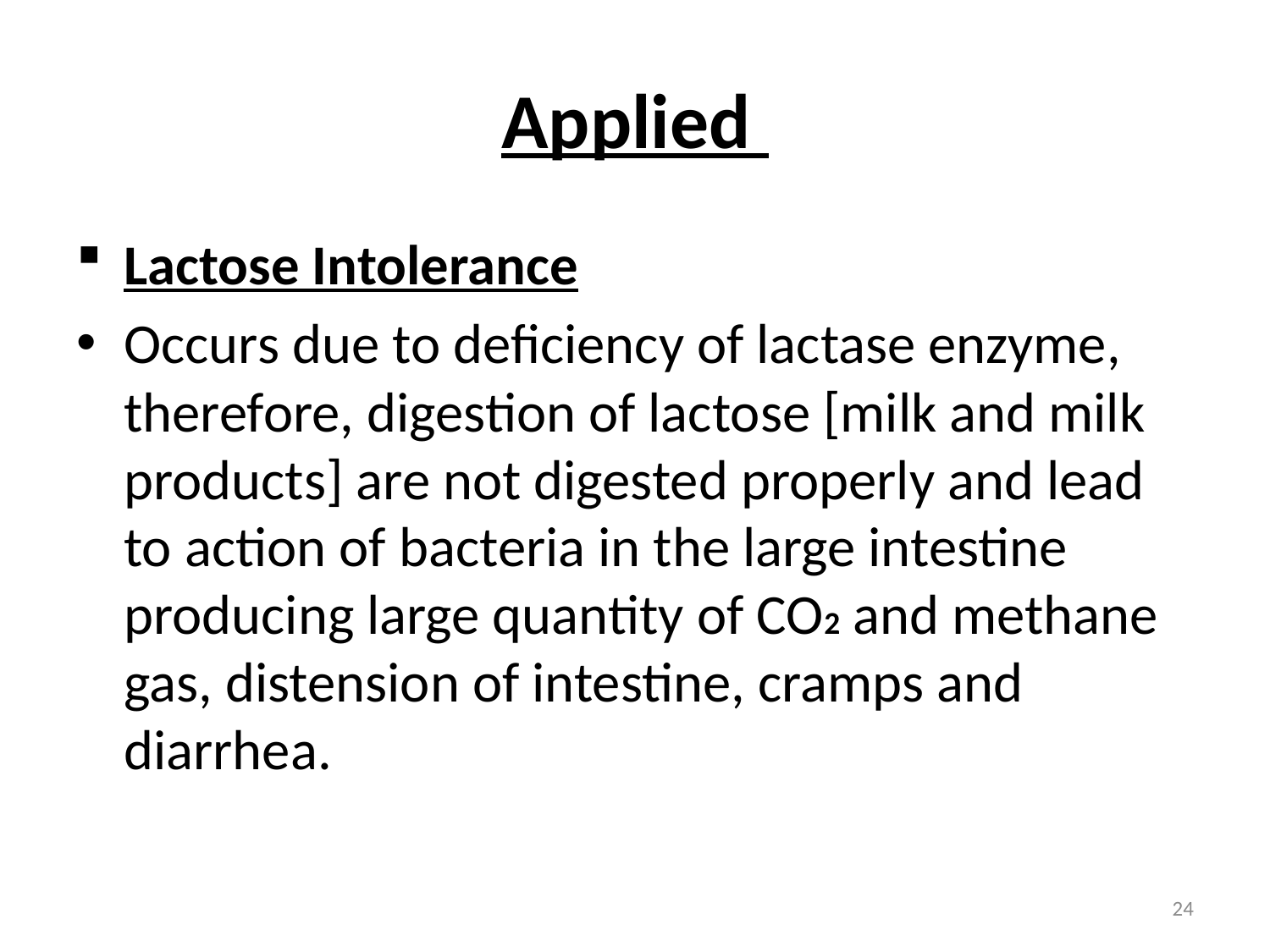

# Applied
Lactose Intolerance
Occurs due to deficiency of lactase enzyme, therefore, digestion of lactose [milk and milk products] are not digested properly and lead to action of bacteria in the large intestine producing large quantity of CO2 and methane gas, distension of intestine, cramps and diarrhea.

24